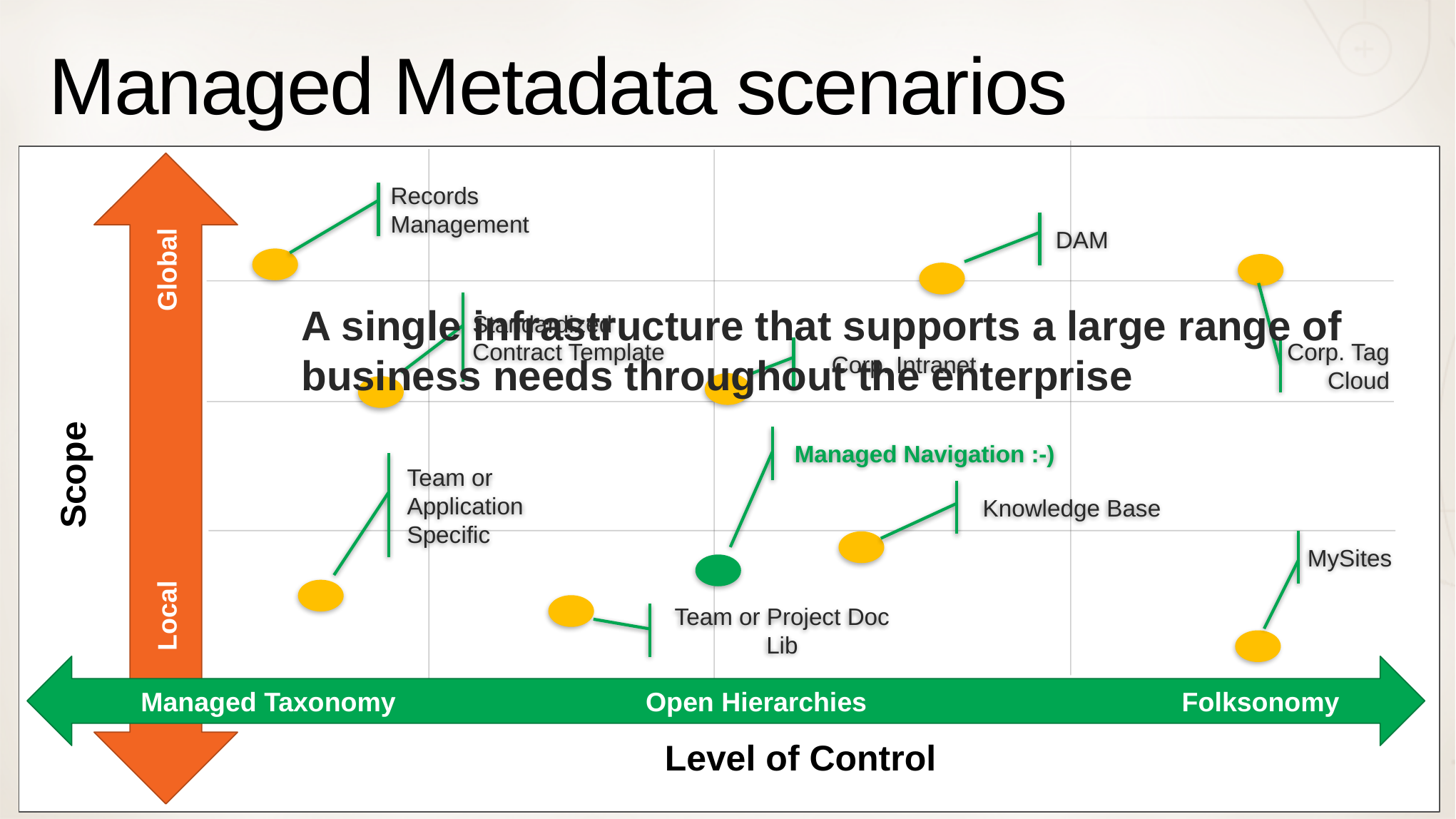

# Managed Metadata scenarios

Global

Scope
Local

Folksonomy
Managed Taxonomy
 Open Hierarchies
Level of Control
Records Management
DAM

Standardized Contract Template
Corp. Intranet
Corp. Tag Cloud

Team or Application Specific
Knowledge Base
MySites

Team or Project Doc Lib

A single infrastructure that supports a large range of business needs throughout the enterprise
Managed Navigation :-)